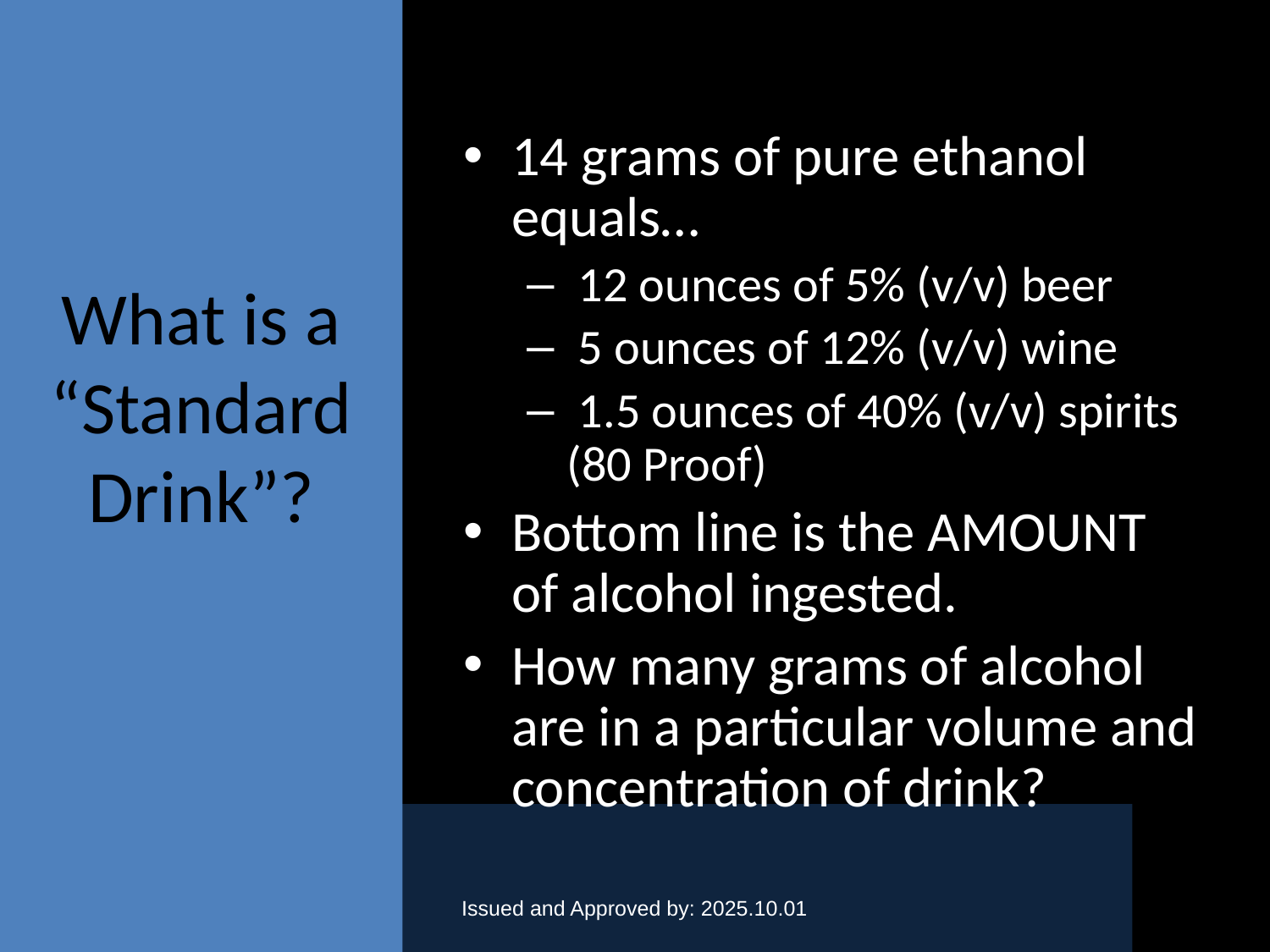

14 grams of pure ethanol equals…
 12 ounces of 5% (v/v) beer
 5 ounces of 12% (v/v) wine
 1.5 ounces of 40% (v/v) spirits (80 Proof)
Bottom line is the AMOUNT of alcohol ingested.
How many grams of alcohol are in a particular volume and concentration of drink?
# What is a “Standard Drink”?
Issued and Approved by: 2025.10.01